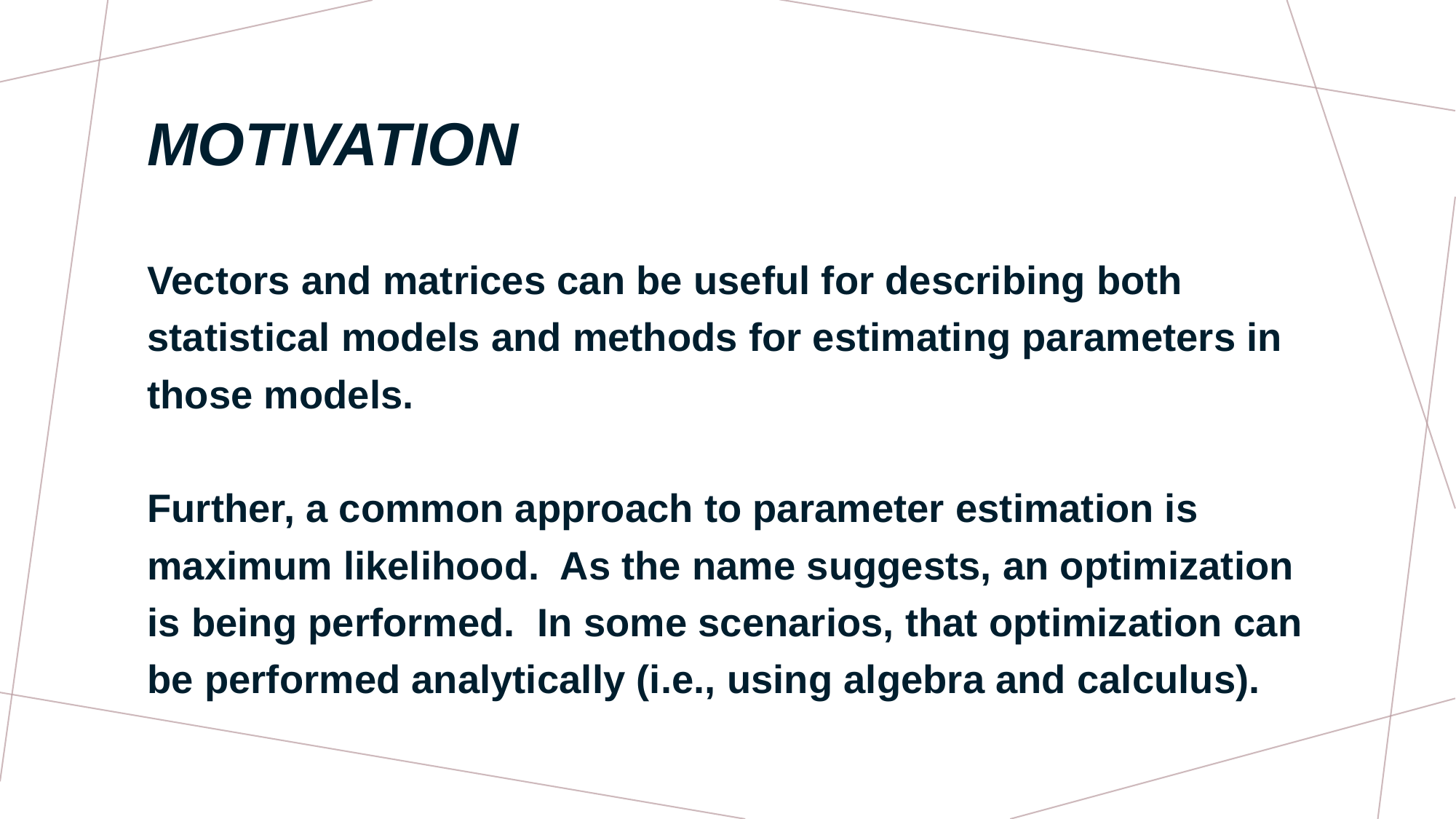

# MOTIVATION
Vectors and matrices can be useful for describing both statistical models and methods for estimating parameters in those models.

Further, a common approach to parameter estimation is maximum likelihood.  As the name suggests, an optimization is being performed.  In some scenarios, that optimization can be performed analytically (i.e., using algebra and calculus).